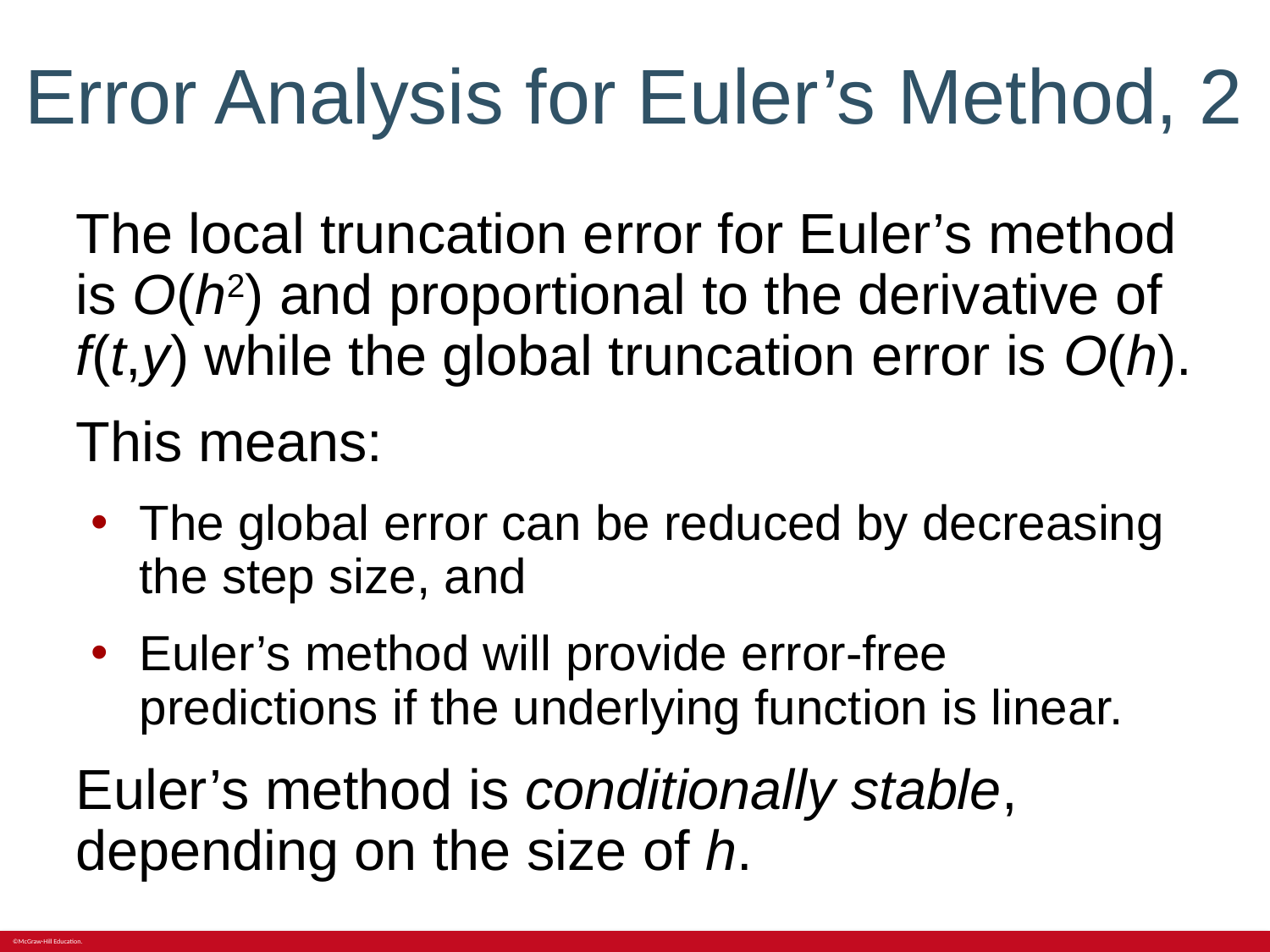

# Error Analysis for Euler’s Method, 2
The local truncation error for Euler’s method is O(h2) and proportional to the derivative of f(t,y) while the global truncation error is O(h).
This means:
The global error can be reduced by decreasing the step size, and
Euler’s method will provide error-free predictions if the underlying function is linear.
Euler’s method is conditionally stable, depending on the size of h.